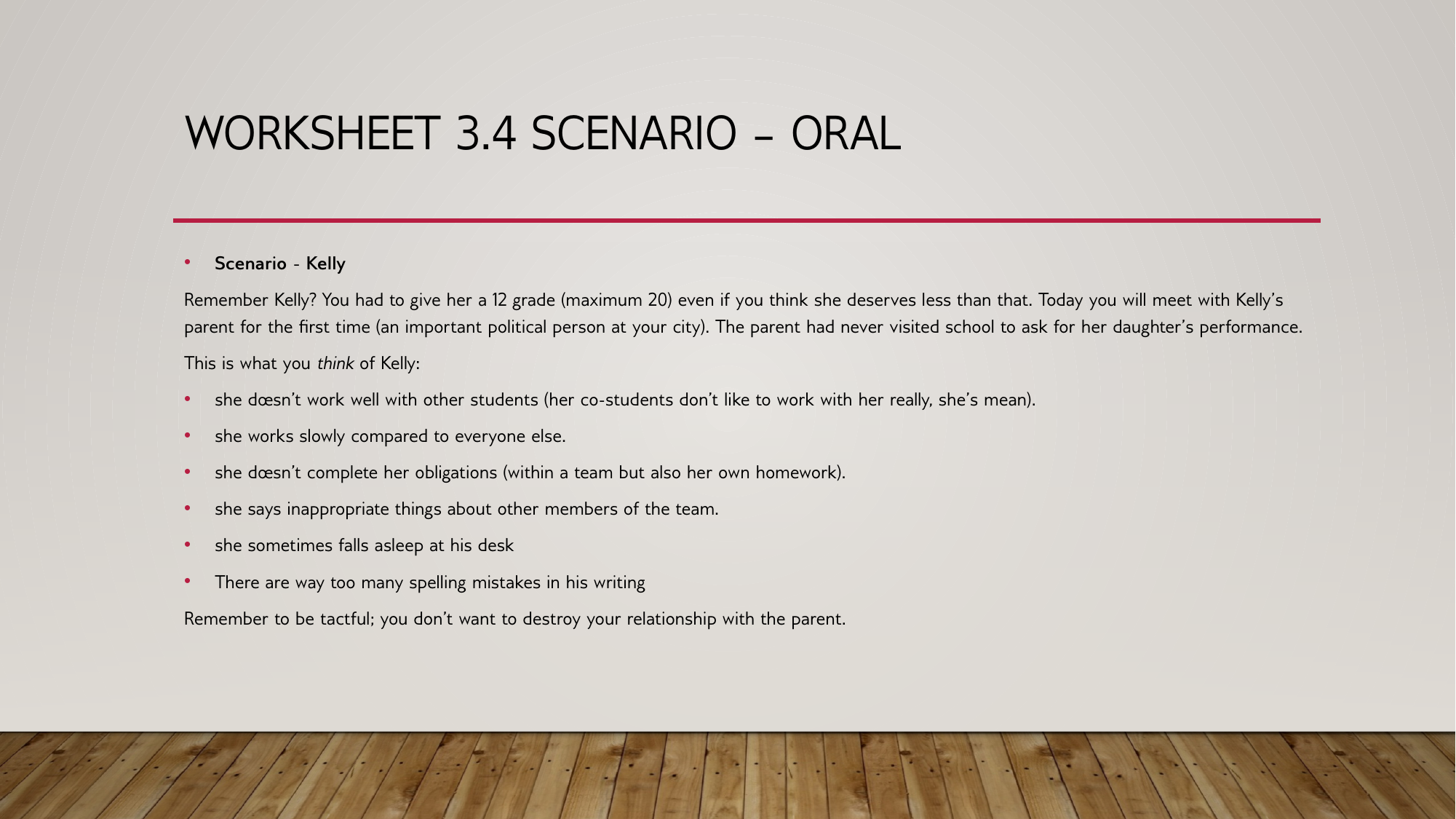

# Worksheet 3.4 Scenario – oral
Scenario - Kelly
Remember Kelly? You had to give her a 12 grade (maximum 20) even if you think she deserves less than that. Today you will meet with Kelly’s parent for the first time (an important political person at your city). The parent had never visited school to ask for her daughter’s performance.
This is what you think of Kelly:
she doesn’t work well with other students (her co-students don’t like to work with her really, she’s mean).
she works slowly compared to everyone else.
she doesn’t complete her obligations (within a team but also her own homework).
she says inappropriate things about other members of the team.
she sometimes falls asleep at his desk
There are way too many spelling mistakes in his writing
Remember to be tactful; you don’t want to destroy your relationship with the parent.